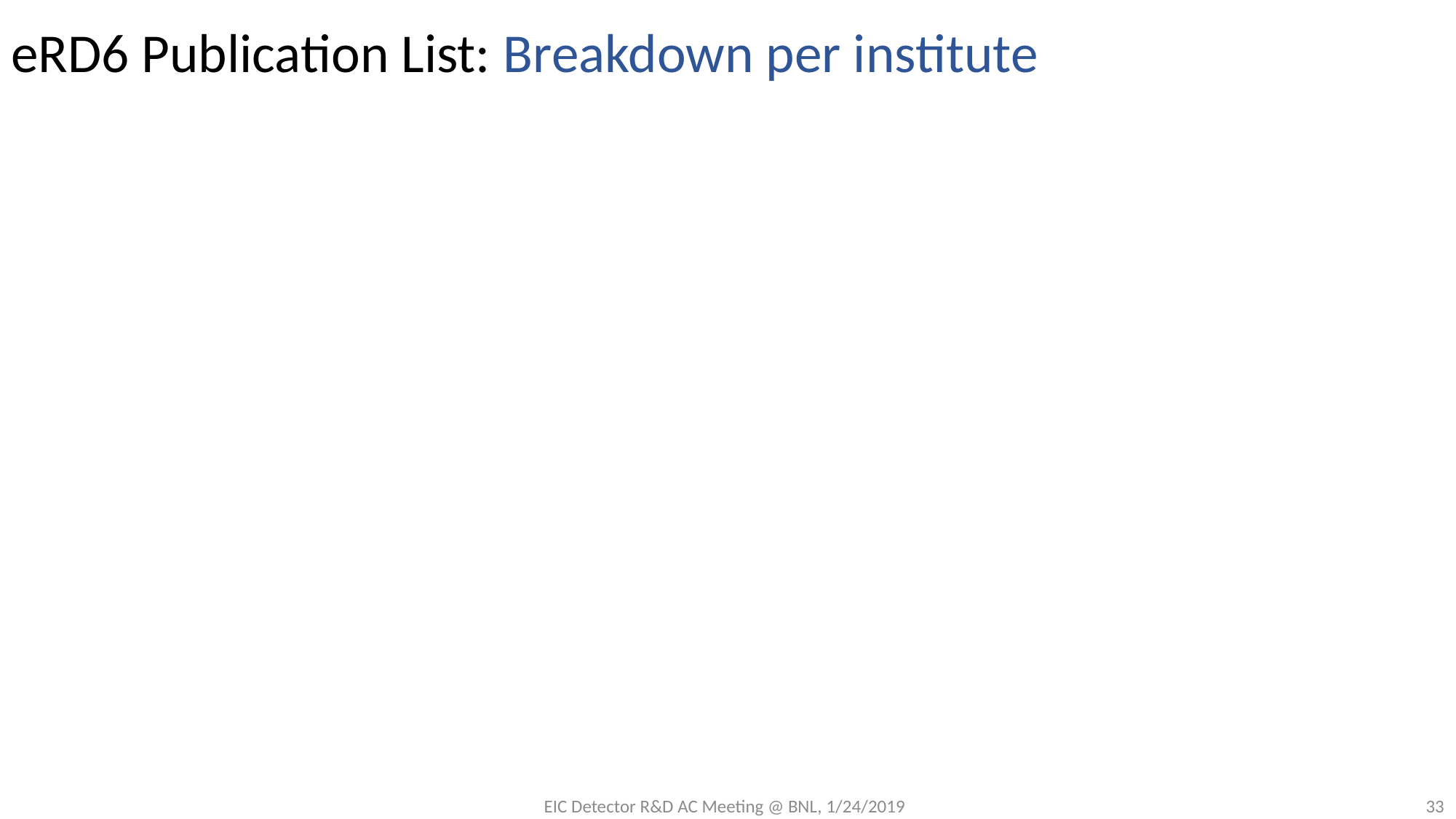

# eRD6 Publication List: Breakdown per institute
33
EIC Detector R&D AC Meeting @ BNL, 1/24/2019